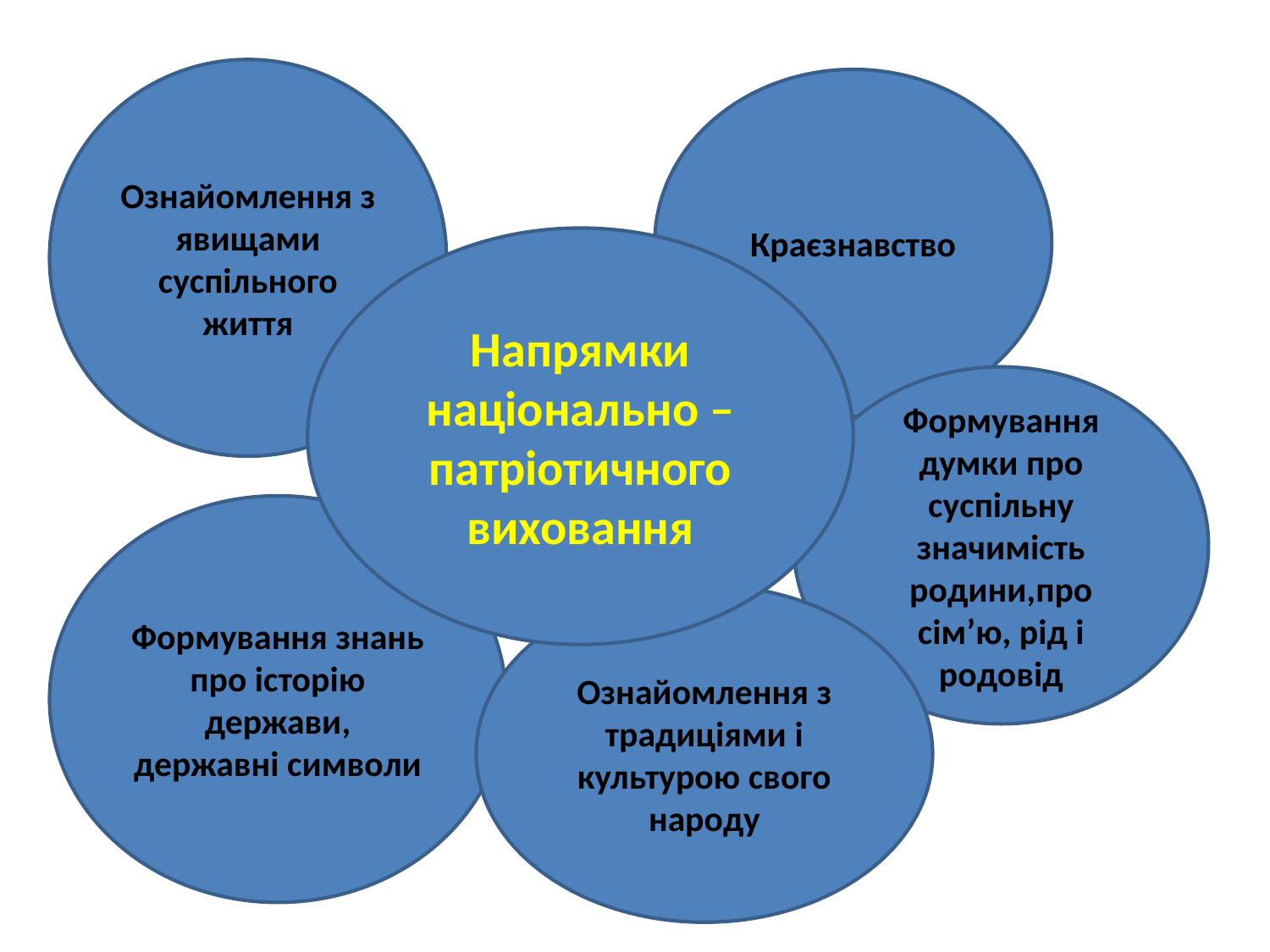

#
Ознайомлення з явищами суспільного життя
Краєзнавство
Напрямки національно – патріотичного виховання
Формування думки про суспільну значимість родини,про сім’ю, рід і родовід
Формування знань про історію держави, державні символи
Ознайомлення з традиціями і культурою свого народу